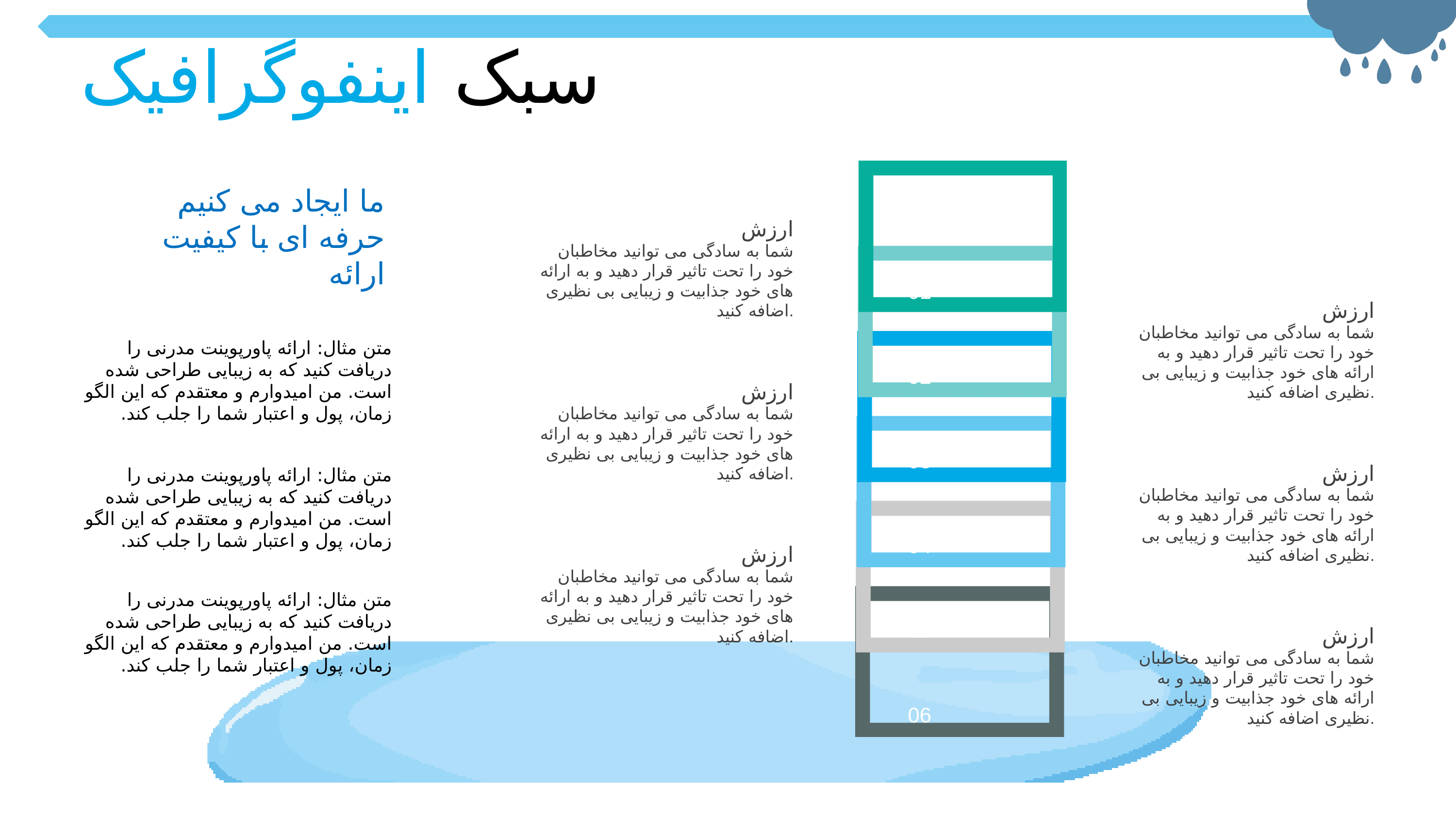

سبک اینفوگرافیک

ما ایجاد می کنیم
حرفه ای با کیفیت
ارائه
ارزش
شما به سادگی می توانید مخاطبان خود را تحت تاثیر قرار دهید و به ارائه های خود جذابیت و زیبایی بی نظیری اضافه کنید.
01
ارزش
شما به سادگی می توانید مخاطبان خود را تحت تاثیر قرار دهید و به ارائه های خود جذابیت و زیبایی بی نظیری اضافه کنید.
متن مثال: ارائه پاورپوینت مدرنی را دریافت کنید که به زیبایی طراحی شده است. من امیدوارم و معتقدم که این الگو زمان، پول و اعتبار شما را جلب کند.
02
ارزش
شما به سادگی می توانید مخاطبان خود را تحت تاثیر قرار دهید و به ارائه های خود جذابیت و زیبایی بی نظیری اضافه کنید.
03
ارزش
متن مثال: ارائه پاورپوینت مدرنی را دریافت کنید که به زیبایی طراحی شده است. من امیدوارم و معتقدم که این الگو زمان، پول و اعتبار شما را جلب کند.
شما به سادگی می توانید مخاطبان خود را تحت تاثیر قرار دهید و به ارائه های خود جذابیت و زیبایی بی نظیری اضافه کنید.
04
ارزش
شما به سادگی می توانید مخاطبان خود را تحت تاثیر قرار دهید و به ارائه های خود جذابیت و زیبایی بی نظیری اضافه کنید.
متن مثال: ارائه پاورپوینت مدرنی را دریافت کنید که به زیبایی طراحی شده است. من امیدوارم و معتقدم که این الگو زمان، پول و اعتبار شما را جلب کند.
05
ارزش

شما به سادگی می توانید مخاطبان خود را تحت تاثیر قرار دهید و به ارائه های خود جذابیت و زیبایی بی نظیری اضافه کنید.
06